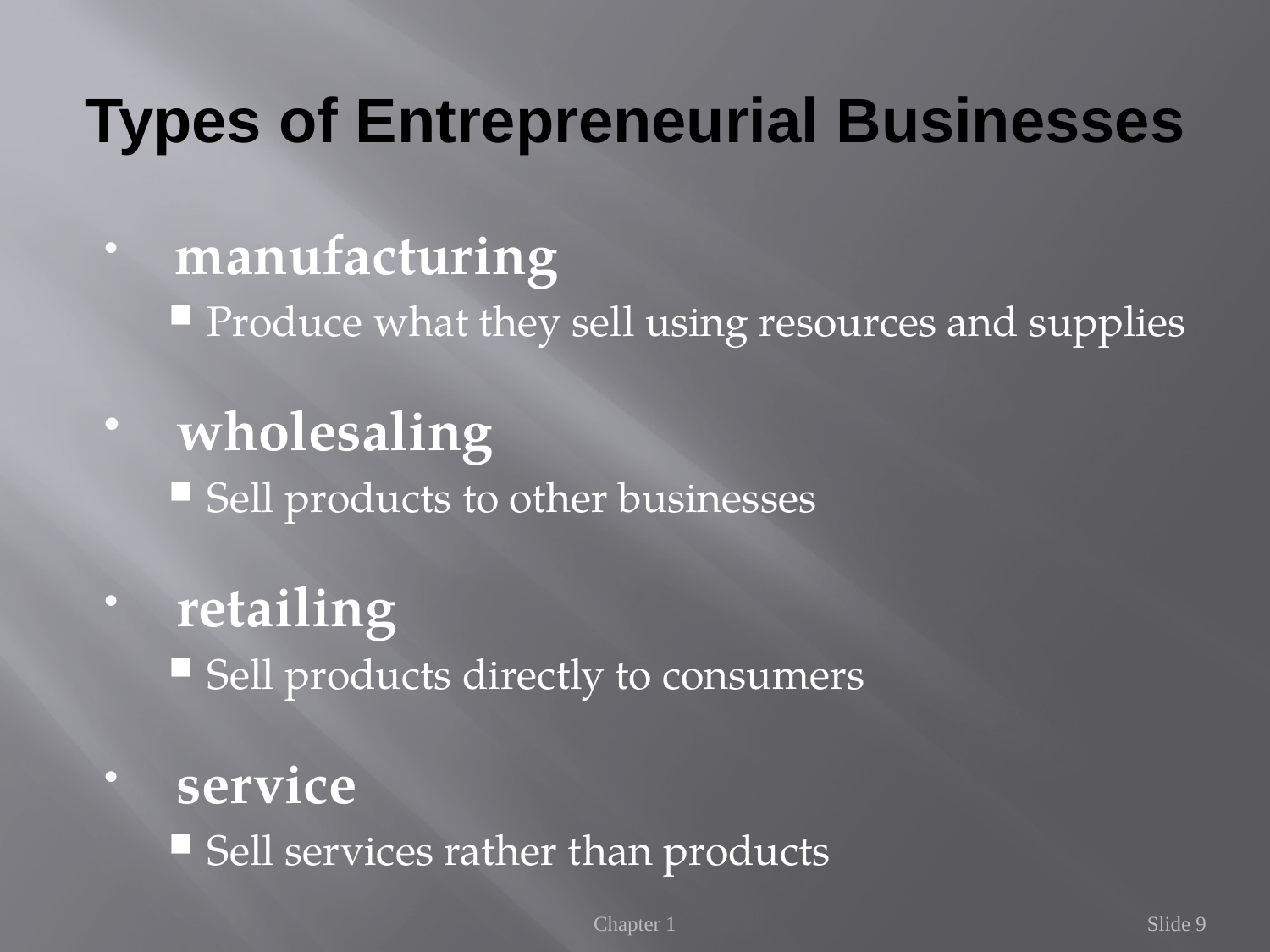

# Types of Entrepreneurial Businesses
 manufacturing
Produce what they sell using resources and supplies
 wholesaling
Sell products to other businesses
 retailing
Sell products directly to consumers
 service
Sell services rather than products
Chapter 1
Slide 9